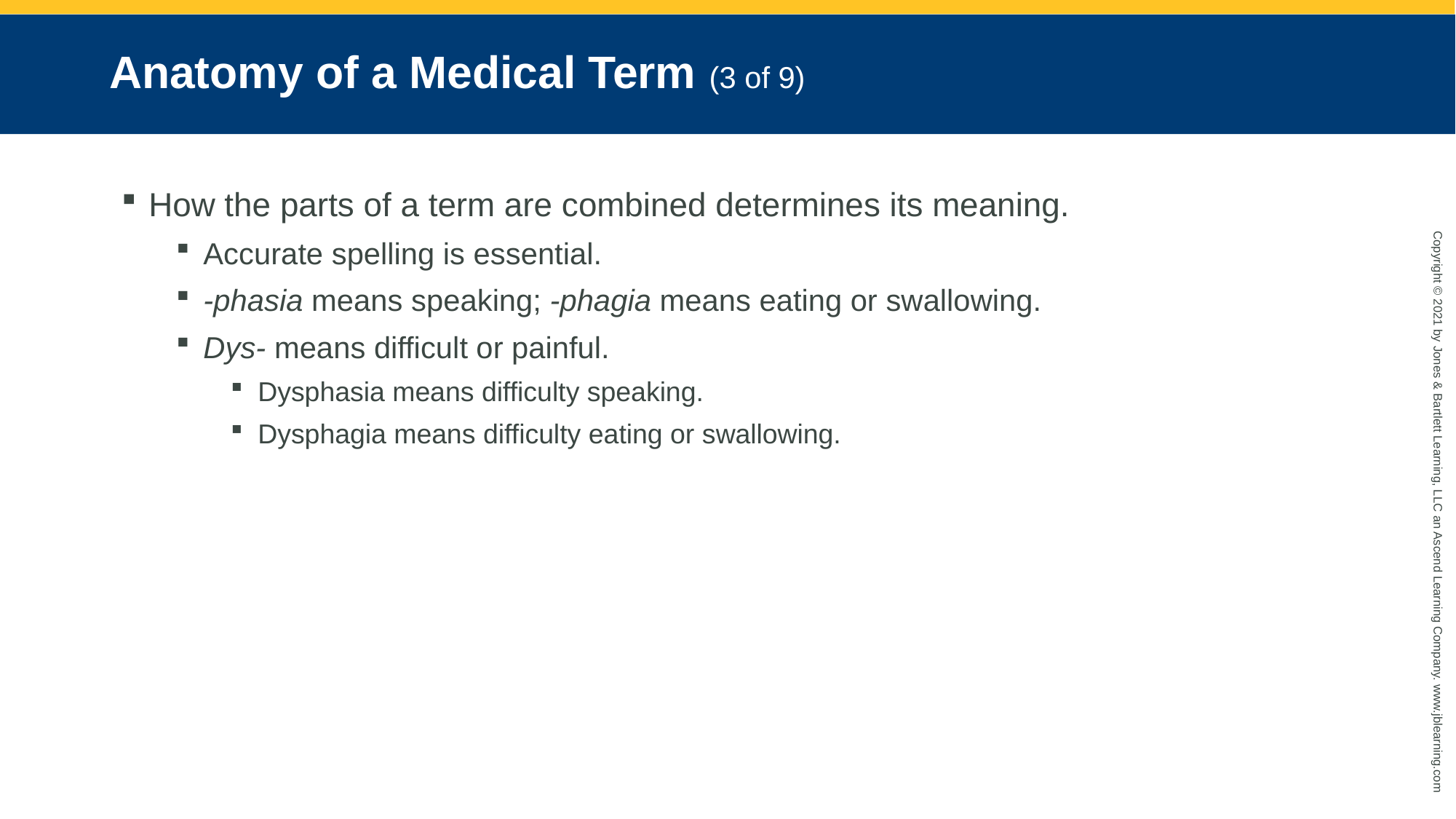

# Anatomy of a Medical Term (3 of 9)
How the parts of a term are combined determines its meaning.
Accurate spelling is essential.
-phasia means speaking; -phagia means eating or swallowing.
Dys- means difficult or painful.
Dysphasia means difficulty speaking.
Dysphagia means difficulty eating or swallowing.